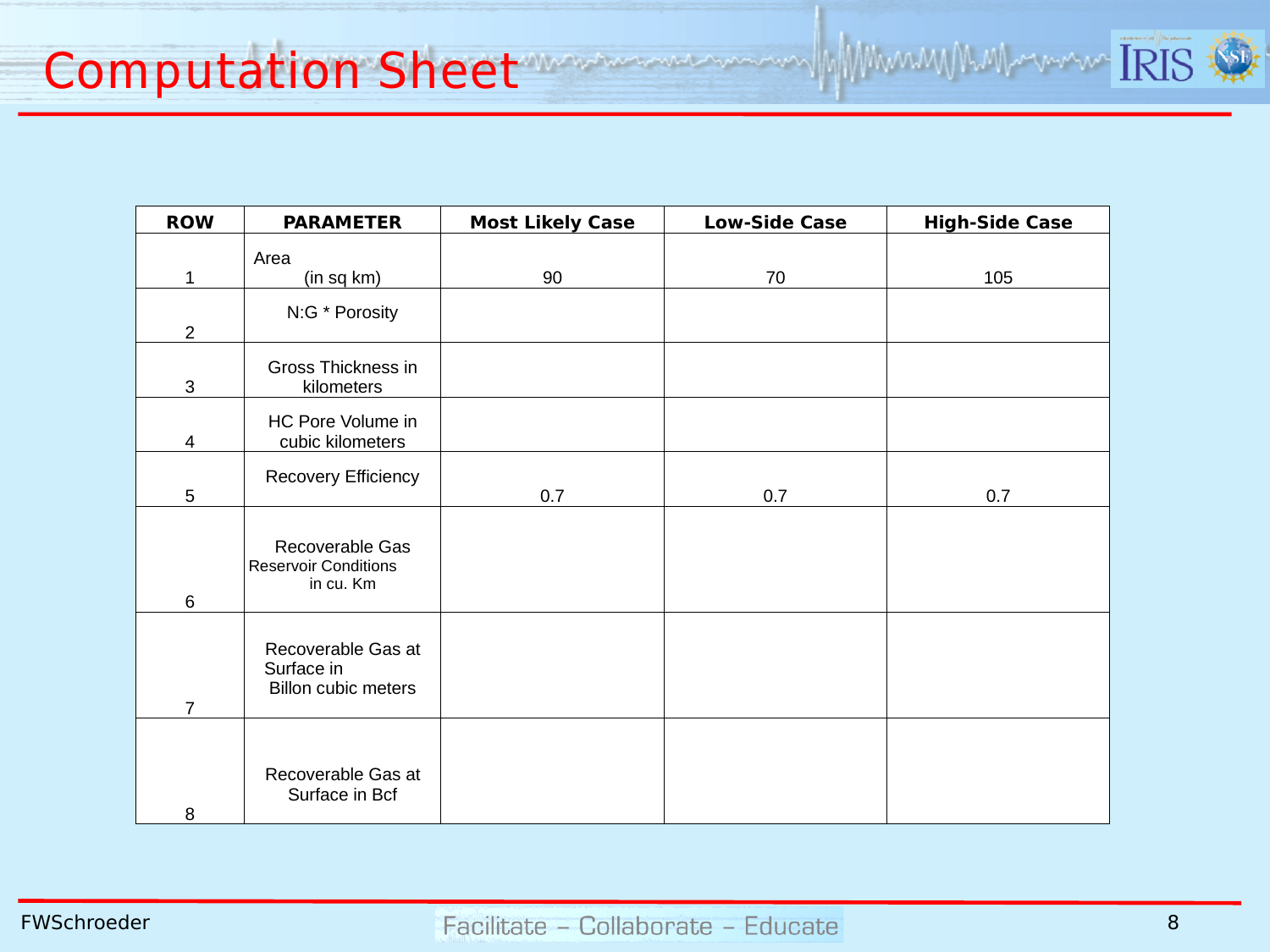

# Computation Sheet
| ROW | PARAMETER | Most Likely Case | Low-Side Case | High-Side Case |
| --- | --- | --- | --- | --- |
| 1 | Area (in sq km) | 90 | 70 | 105 |
| 2 | N:G \* Porosity |  |  |  |
| 3 | Gross Thickness in kilometers |  |  |  |
| 4 | HC Pore Volume in cubic kilometers |  |  |  |
| 5 | Recovery Efficiency | 0.7 | 0.7 | 0.7 |
| 6 | Recoverable Gas Reservoir Conditions in cu. Km |  |  |  |
| 7 | Recoverable Gas at Surface in Billon cubic meters |  |  |  |
| 8 | Recoverable Gas at Surface in Bcf |  |  |  |